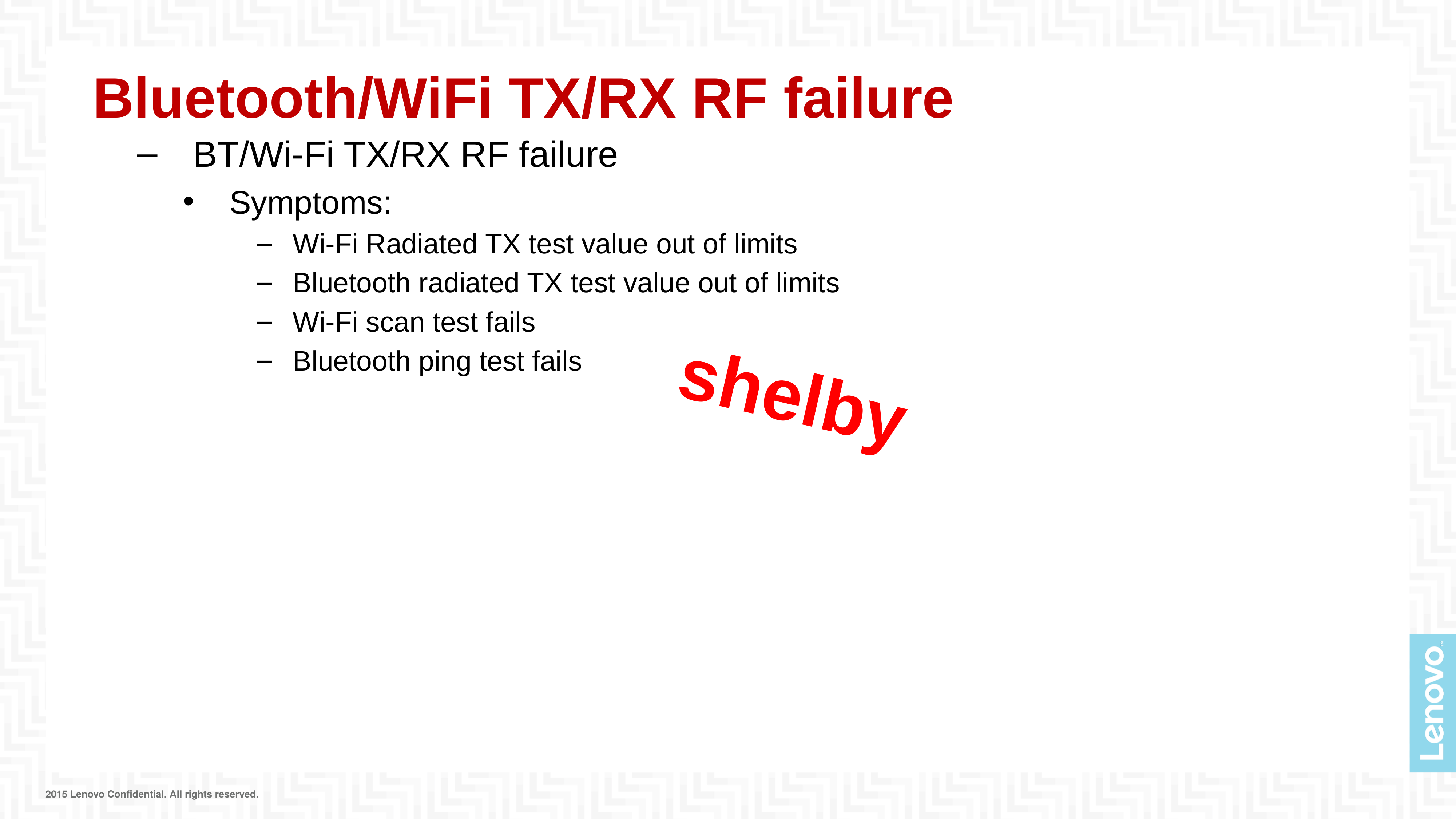

# Bluetooth/WiFi TX/RX RF failure
BT/Wi-Fi TX/RX RF failure
Symptoms:
Wi-Fi Radiated TX test value out of limits
Bluetooth radiated TX test value out of limits
Wi-Fi scan test fails
Bluetooth ping test fails

shelby